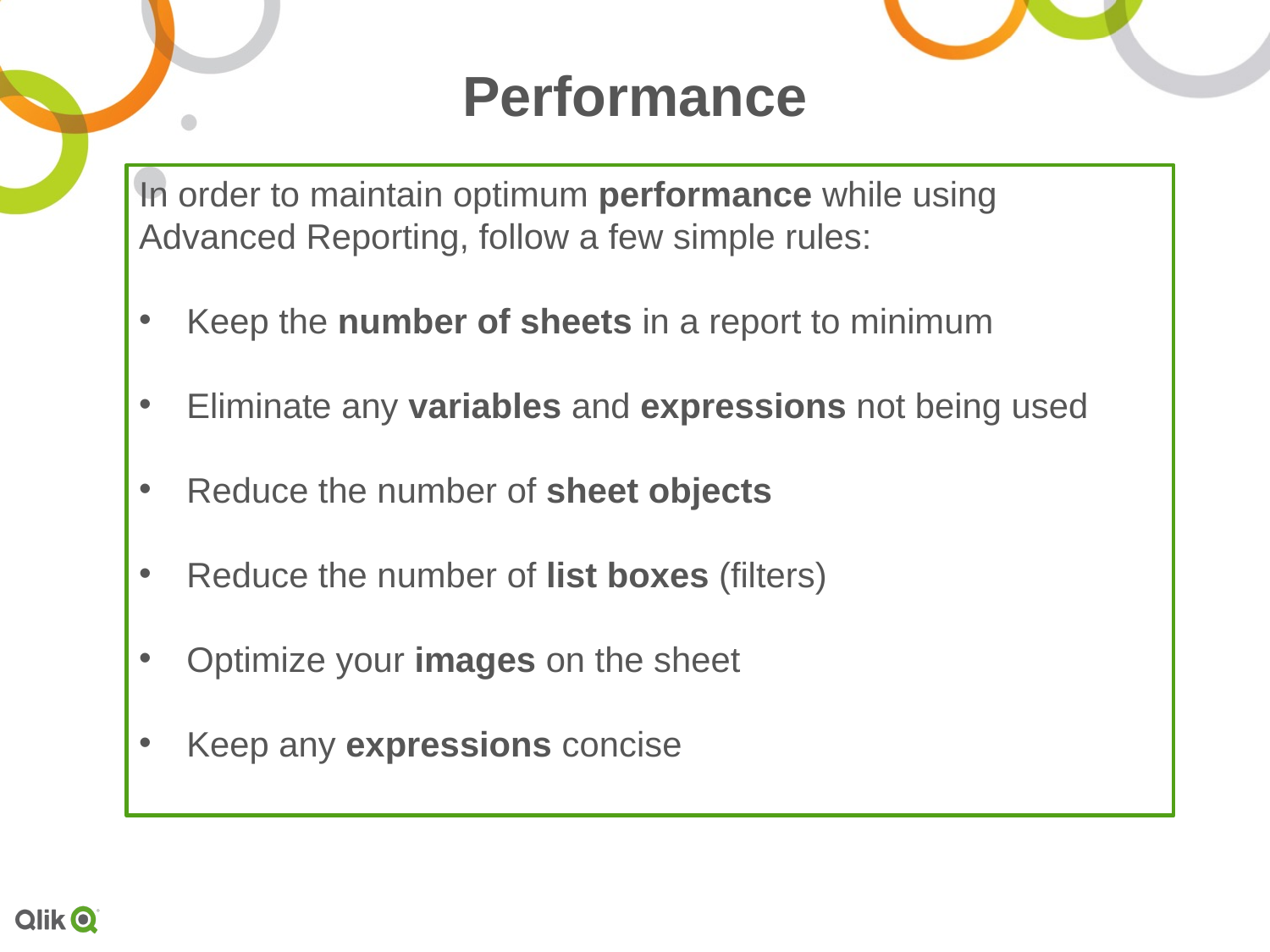

# Performance
In order to maintain optimum performance while using Advanced Reporting, follow a few simple rules:
Keep the number of sheets in a report to minimum
Eliminate any variables and expressions not being used
Reduce the number of sheet objects
Reduce the number of list boxes (filters)
Optimize your images on the sheet
Keep any expressions concise